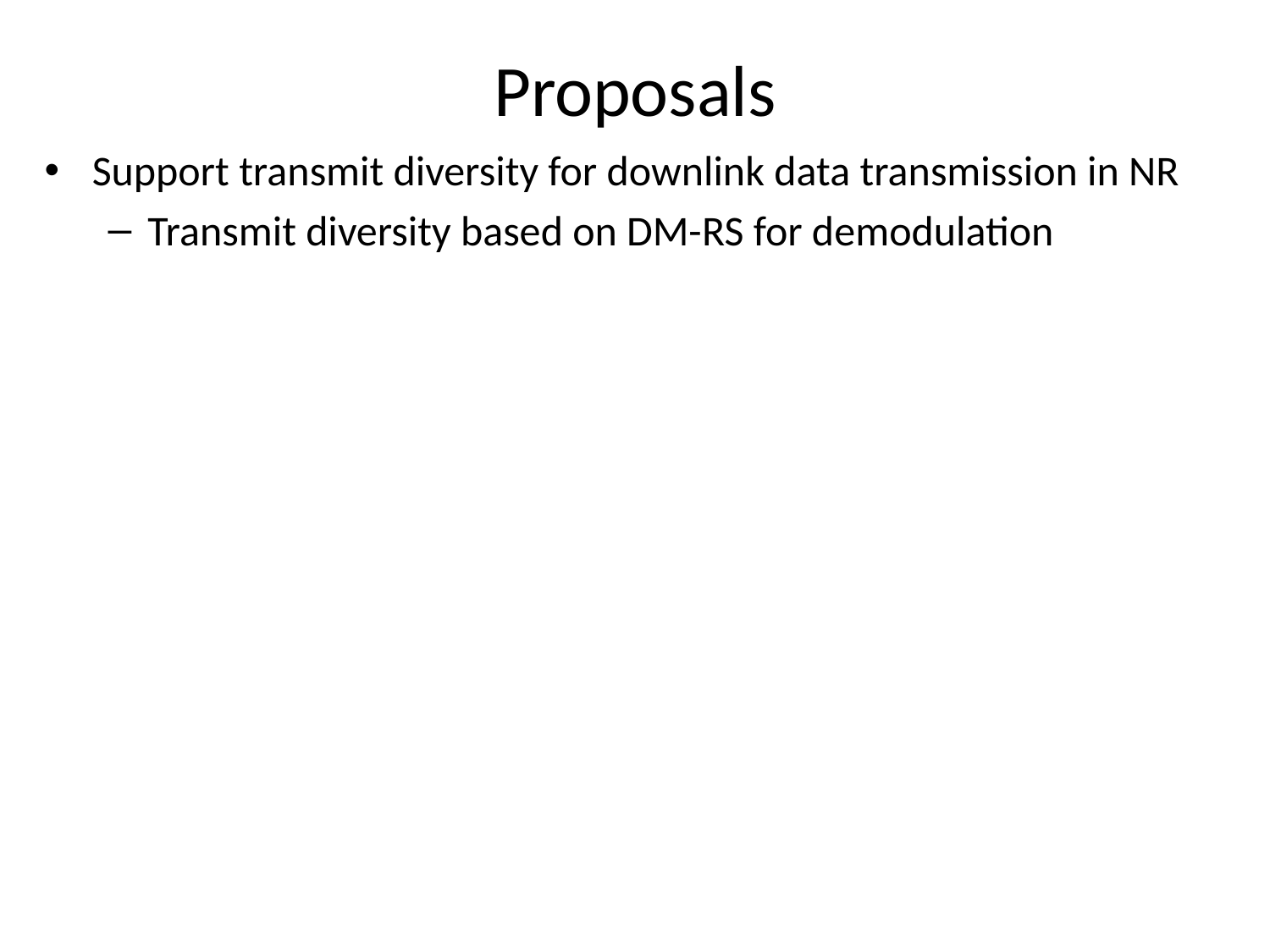

# Proposals
Support transmit diversity for downlink data transmission in NR
Transmit diversity based on DM-RS for demodulation